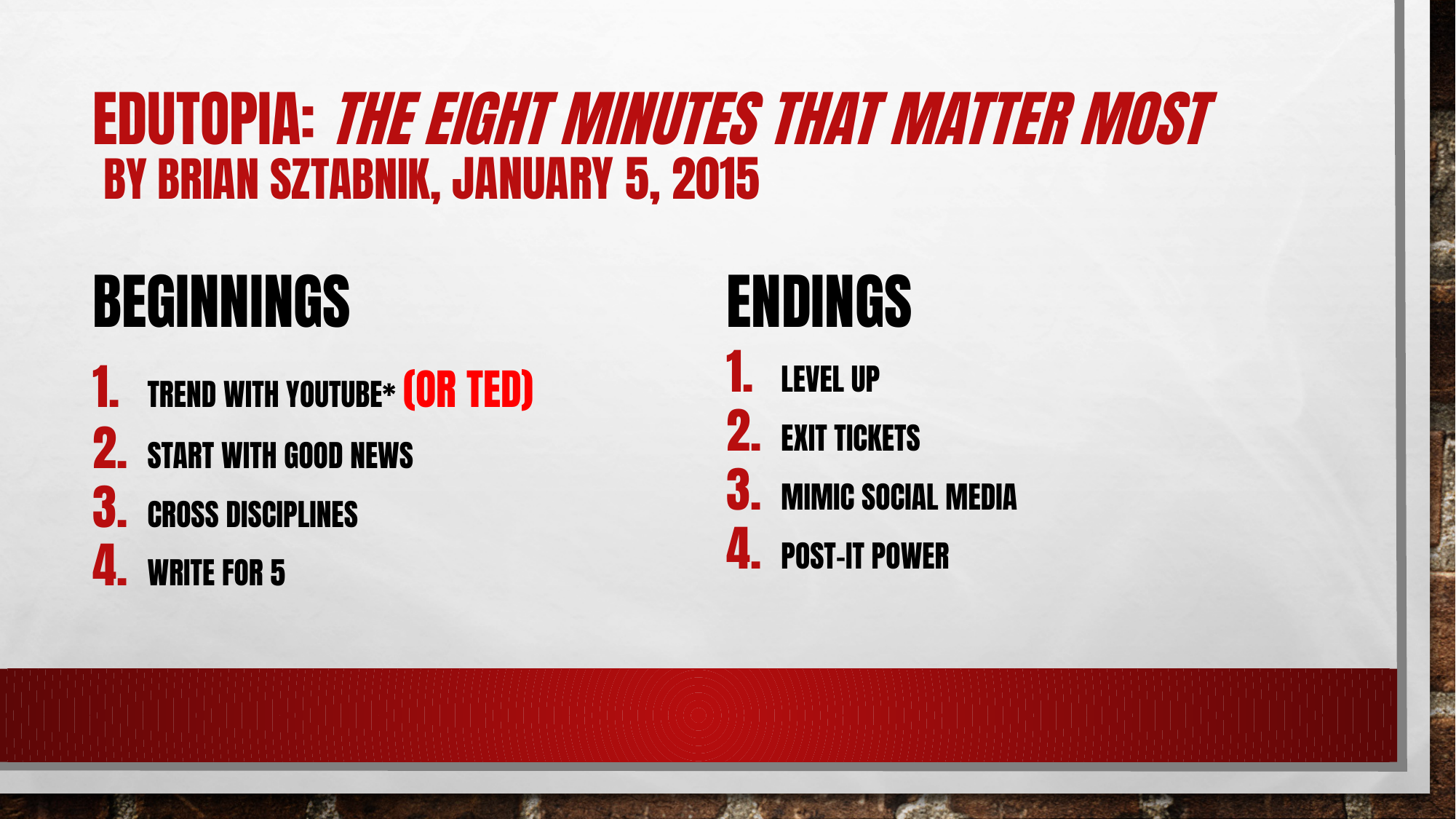

# Edutopia: The Eight Minutes that Matter Most By Brian Sztabnik, January 5, 2015
BEGINNINGs
Trend with YOuTube* (or TED)
Start with Good News
Cross disciplines
Write for 5
Endings
Level up
Exit Tickets
Mimic Social Media
Post-it power